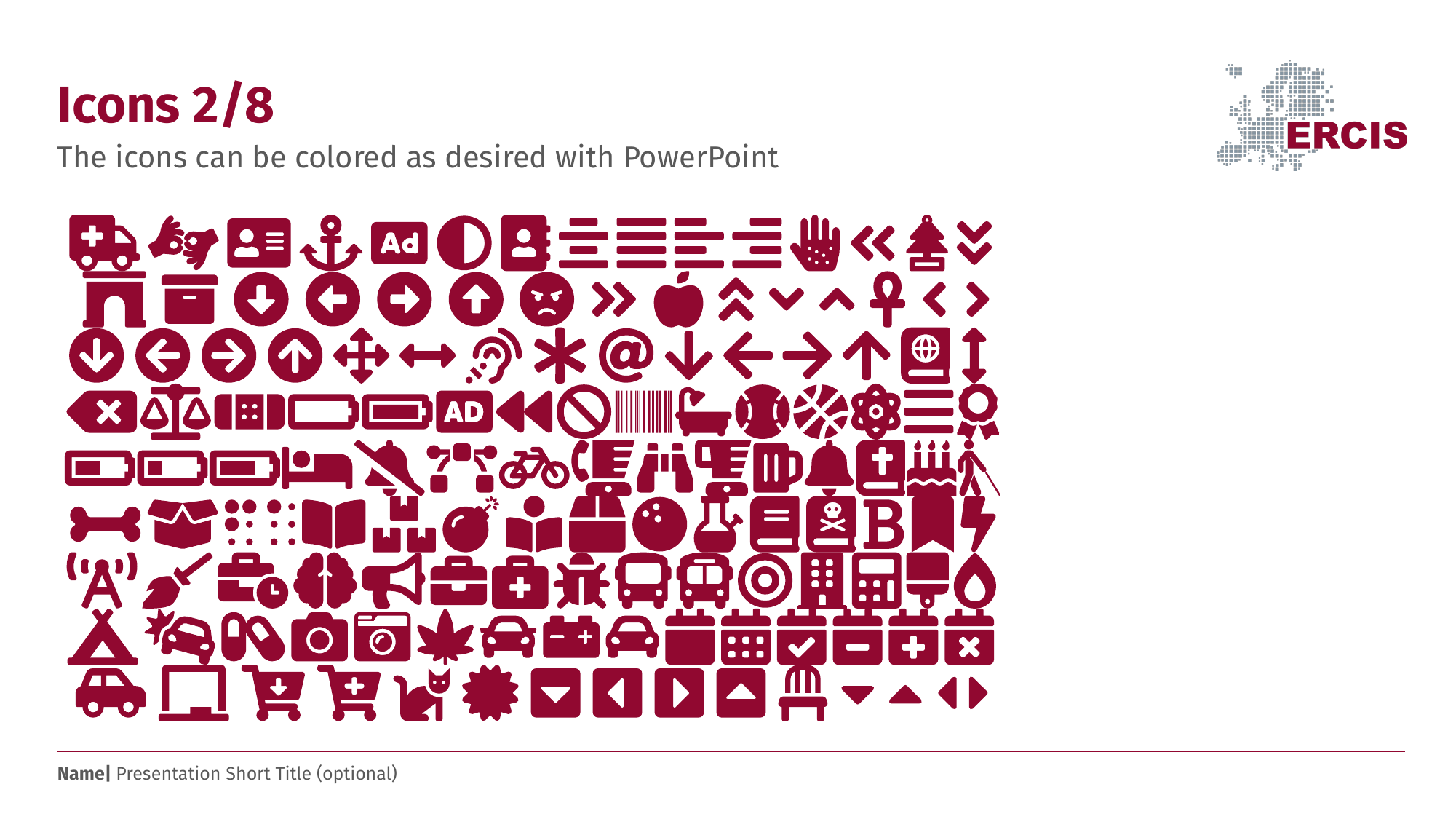

# Icons 2/8
The icons can be colored as desired with PowerPoint